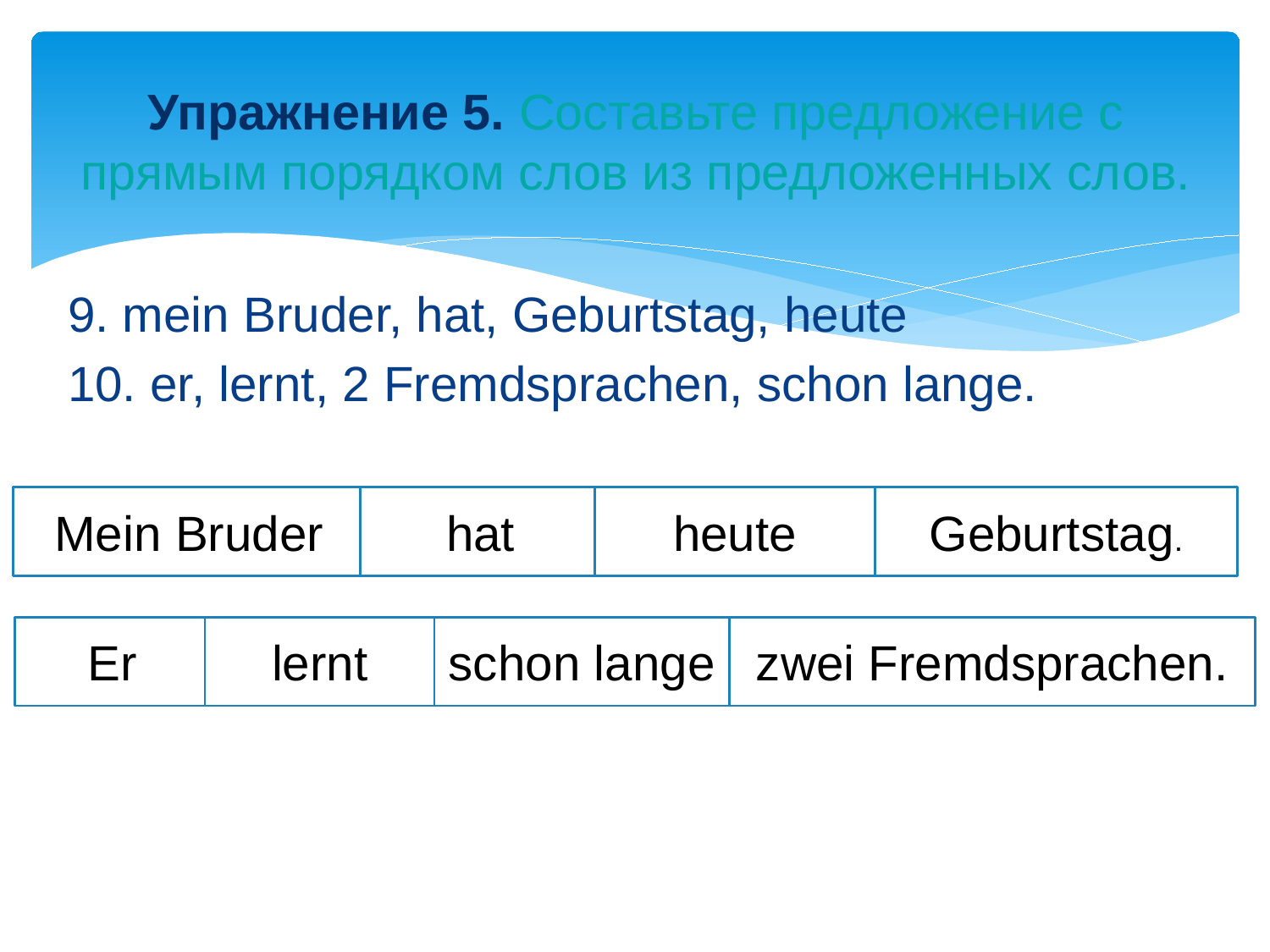

# Упражнение 5. Составьте предложение с прямым порядком слов из предложенных слов.

9. mein Bruder, hat, Geburtstag, heute
10. er, lernt, 2 Fremdsprachen, schon lange.

Mein Bruder
hat
heute
Geburtstag.
Er
lernt
schon lange
zwei Fremdsprachen.